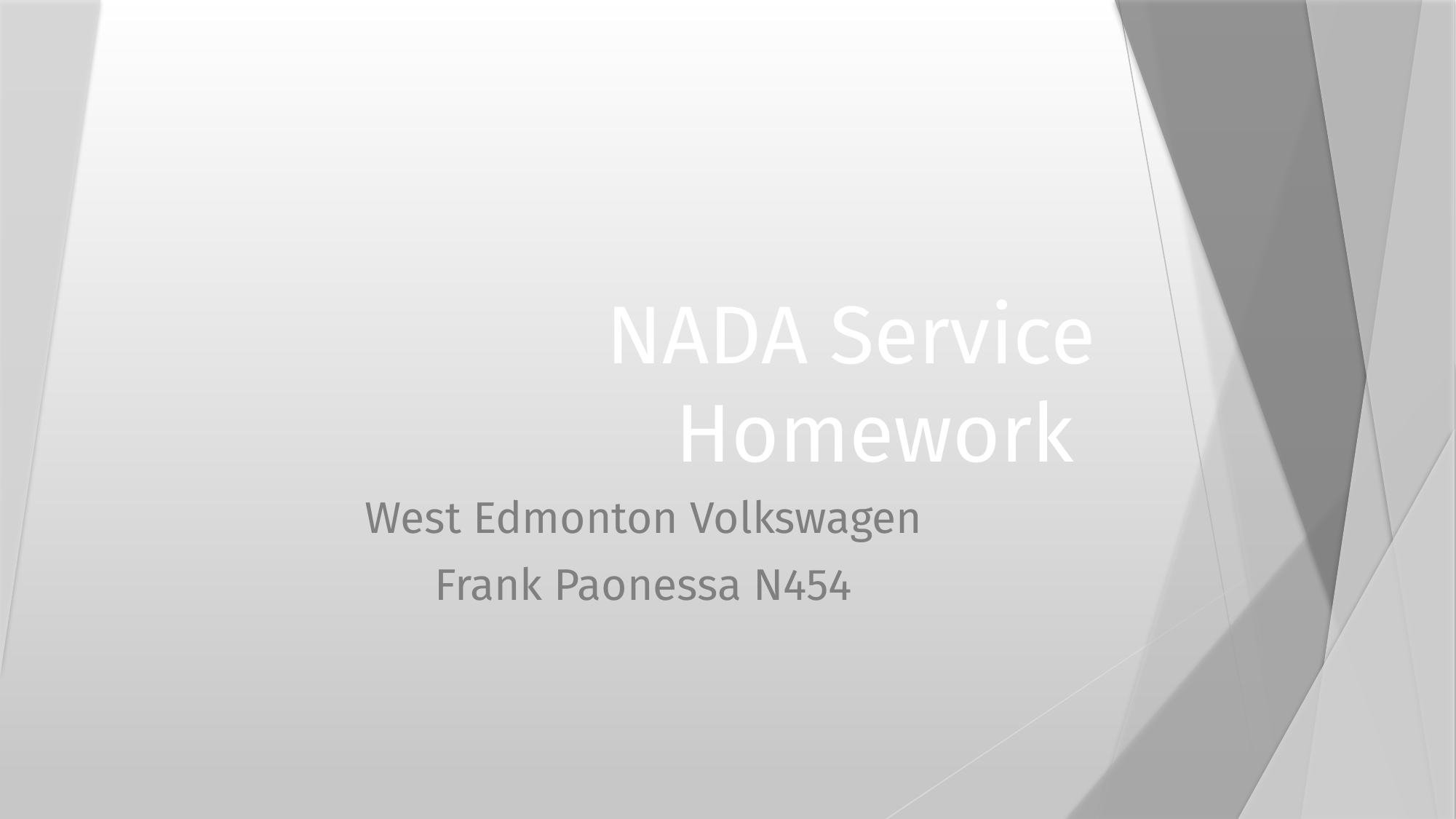

# NADA Service Homework
West Edmonton Volkswagen
Frank Paonessa N454